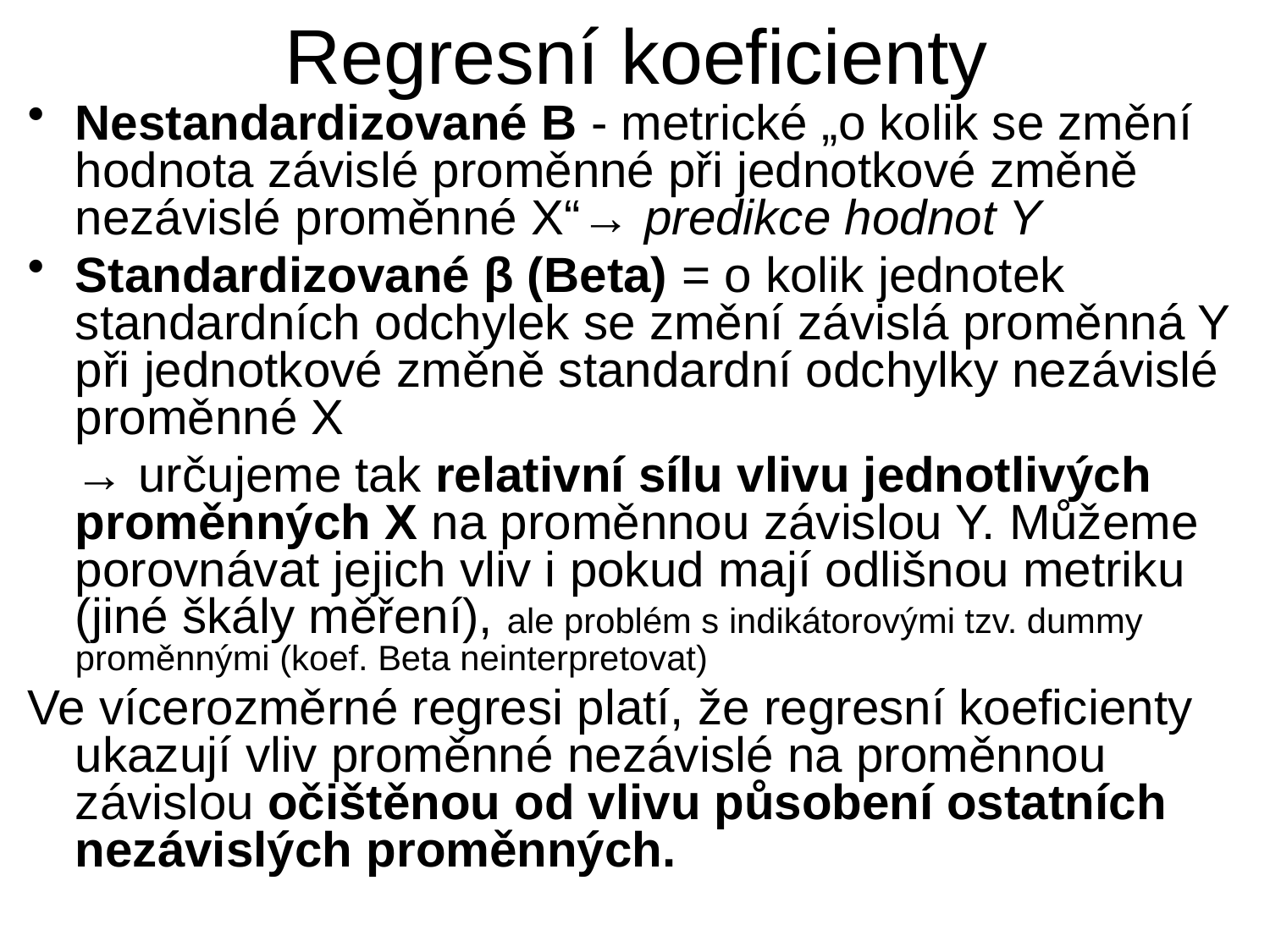

# Regresní koeficienty
Nestandardizované B - metrické „o kolik se změní hodnota závislé proměnné při jednotkové změně nezávislé proměnné X“→ predikce hodnot Y
Standardizované β (Beta) = o kolik jednotek standardních odchylek se změní závislá proměnná Y při jednotkové změně standardní odchylky nezávislé proměnné X
	→ určujeme tak relativní sílu vlivu jednotlivých proměnných X na proměnnou závislou Y. Můžeme porovnávat jejich vliv i pokud mají odlišnou metriku (jiné škály měření), ale problém s indikátorovými tzv. dummy proměnnými (koef. Beta neinterpretovat)
Ve vícerozměrné regresi platí, že regresní koeficienty ukazují vliv proměnné nezávislé na proměnnou závislou očištěnou od vlivu působení ostatních nezávislých proměnných.